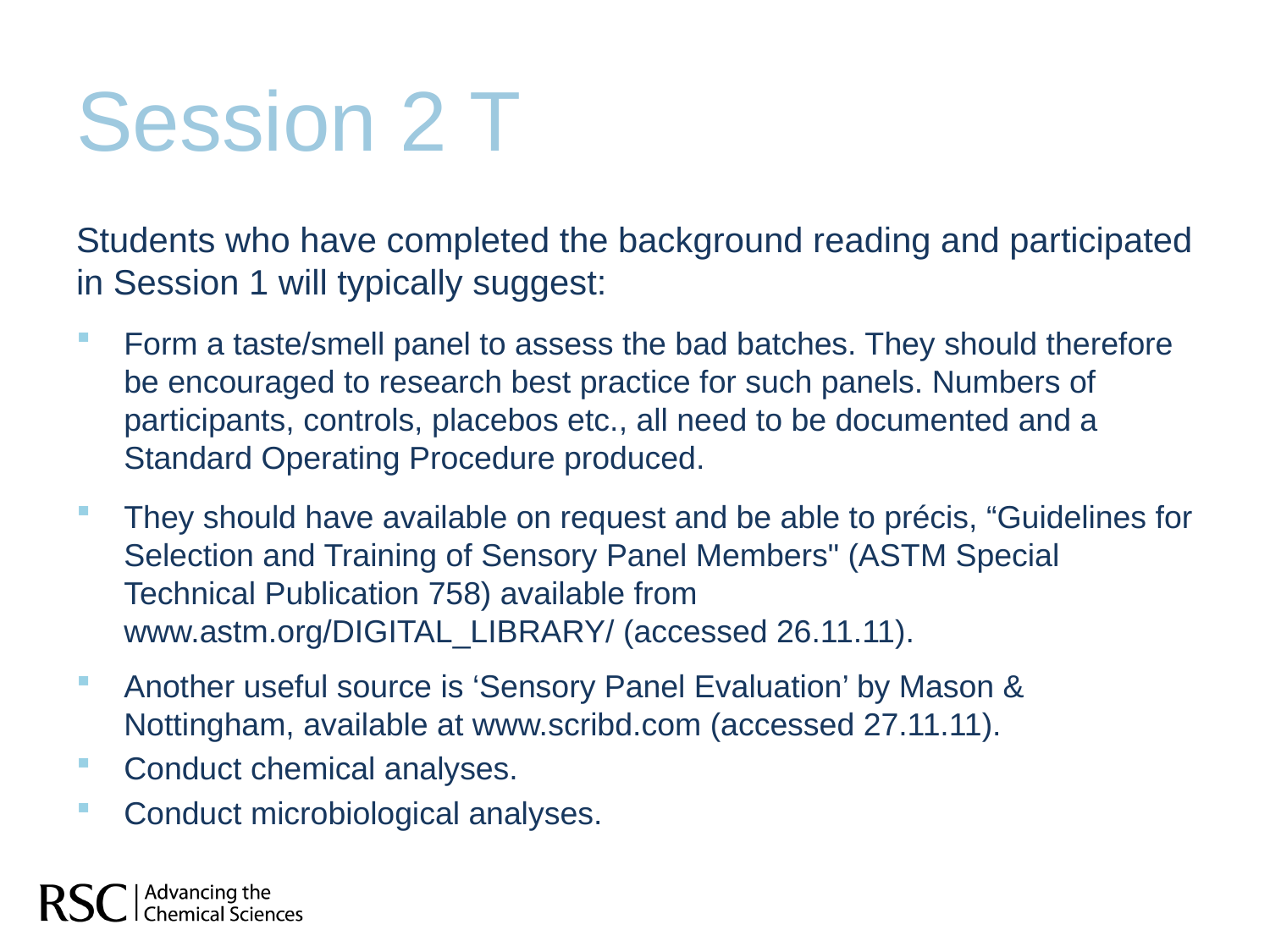

# Session 2 T
Students who have completed the background reading and participated in Session 1 will typically suggest:
Form a taste/smell panel to assess the bad batches. They should therefore be encouraged to research best practice for such panels. Numbers of participants, controls, placebos etc., all need to be documented and a Standard Operating Procedure produced.
They should have available on request and be able to précis, “Guidelines for Selection and Training of Sensory Panel Members" (ASTM Special Technical Publication 758) available from www.astm.org/DIGITAL_LIBRARY/ (accessed 26.11.11).
Another useful source is ‘Sensory Panel Evaluation’ by Mason & Nottingham, available at www.scribd.com (accessed 27.11.11).
Conduct chemical analyses.
Conduct microbiological analyses.